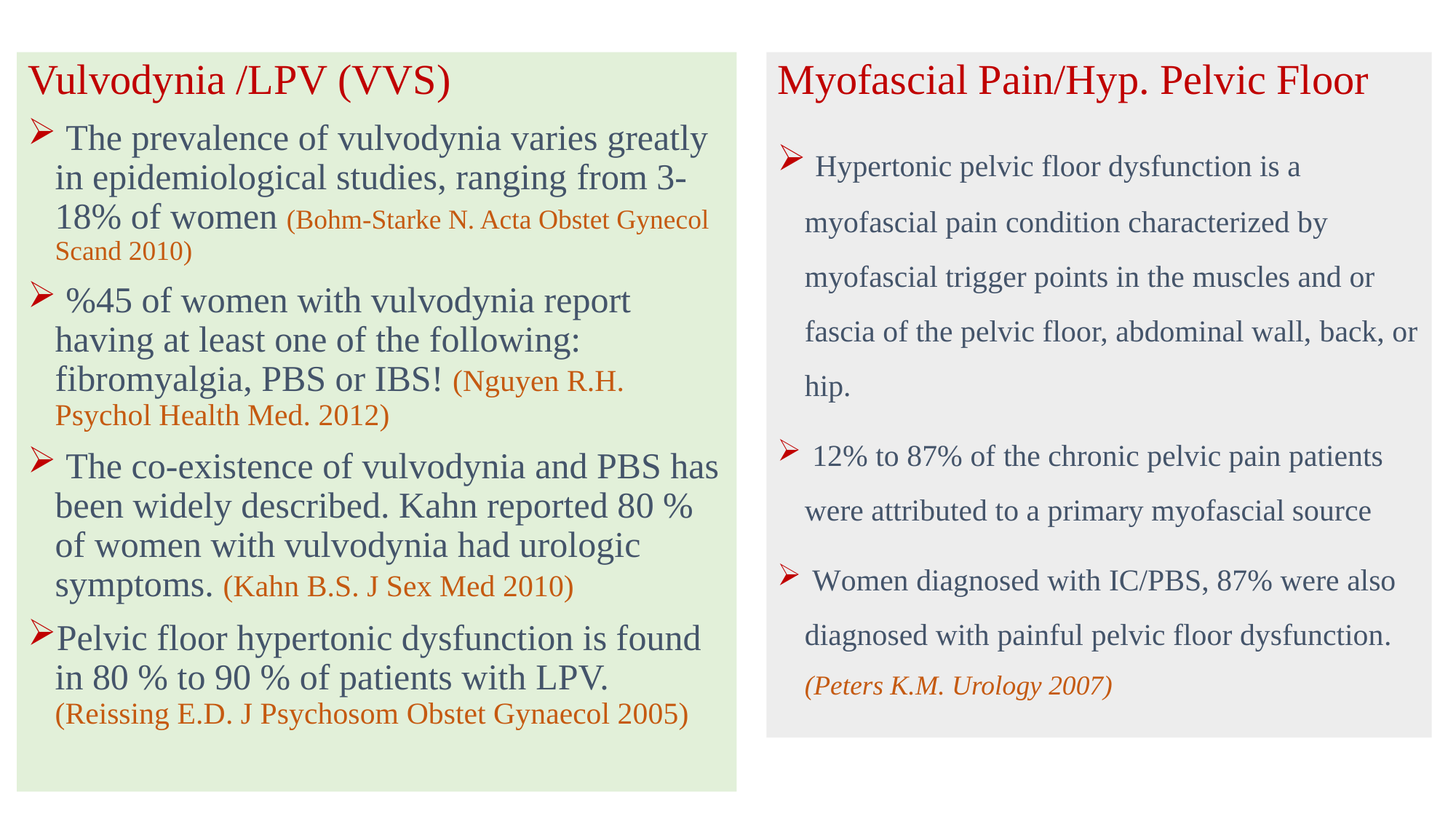

Vulvodynia /LPV (VVS)
 The prevalence of vulvodynia varies greatly in epidemiological studies, ranging from 3- 18% of women (Bohm-Starke N. Acta Obstet Gynecol Scand 2010)
 %45 of women with vulvodynia report having at least one of the following: fibromyalgia, PBS or IBS! (Nguyen R.H. Psychol Health Med. 2012)
 The co-existence of vulvodynia and PBS has been widely described. Kahn reported 80 % of women with vulvodynia had urologic symptoms. (Kahn B.S. J Sex Med 2010)
Pelvic floor hypertonic dysfunction is found in 80 % to 90 % of patients with LPV. (Reissing E.D. J Psychosom Obstet Gynaecol 2005)
Myofascial Pain/Hyp. Pelvic Floor
 Hypertonic pelvic floor dysfunction is a myofascial pain condition characterized by myofascial trigger points in the muscles and or fascia of the pelvic floor, abdominal wall, back, or hip.
 12% to 87% of the chronic pelvic pain patients were attributed to a primary myofascial source
 Women diagnosed with IC/PBS, 87% were also diagnosed with painful pelvic floor dysfunction. (Peters K.M. Urology 2007)